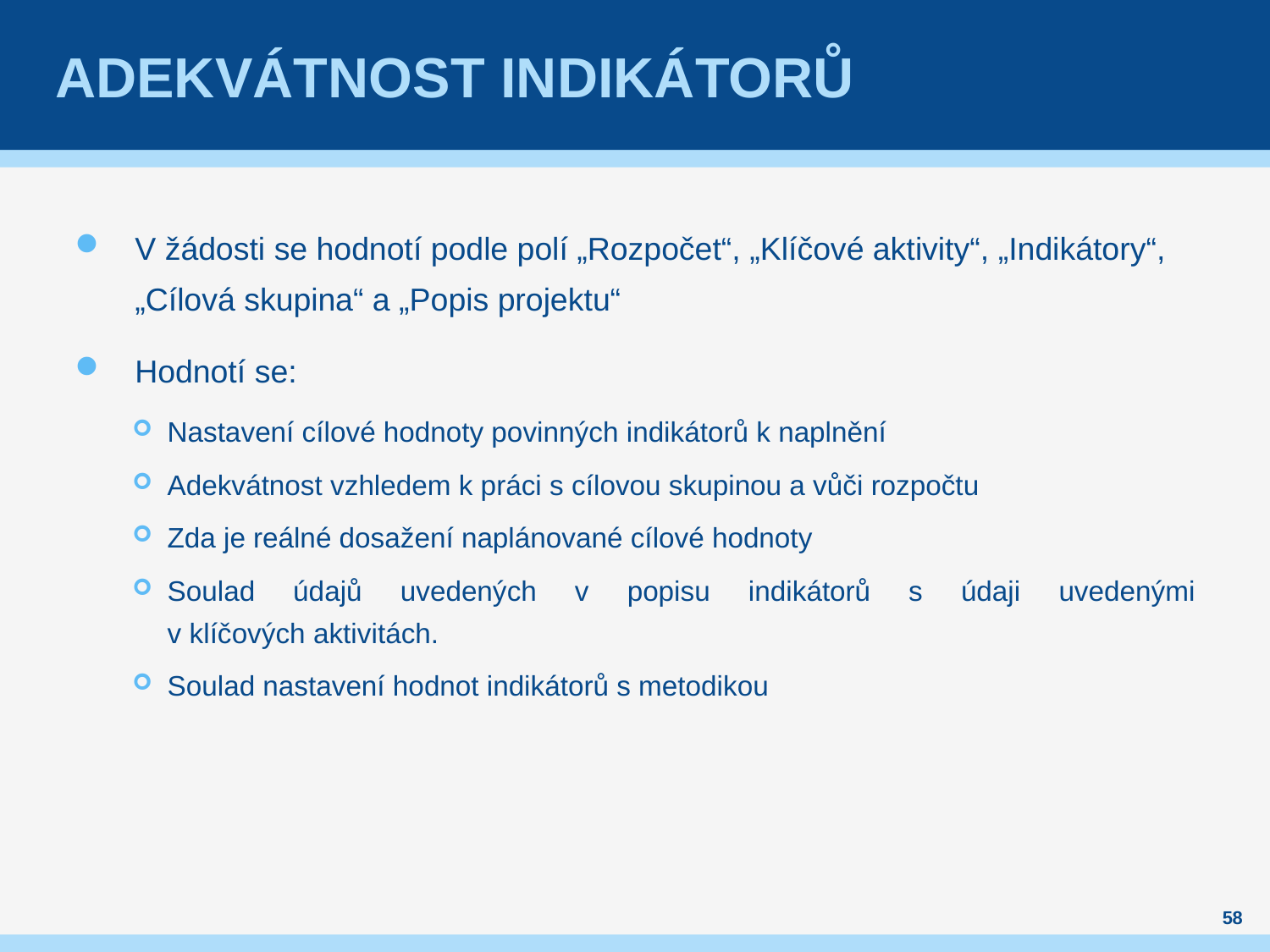

# Adekvátnost indikátorů
V žádosti se hodnotí podle polí „Rozpočet“, „Klíčové aktivity“, „Indikátory“, „Cílová skupina“ a „Popis projektu“
Hodnotí se:
Nastavení cílové hodnoty povinných indikátorů k naplnění
Adekvátnost vzhledem k práci s cílovou skupinou a vůči rozpočtu
Zda je reálné dosažení naplánované cílové hodnoty
Soulad údajů uvedených v popisu indikátorů s údaji uvedenými
v klíčových aktivitách.
Soulad nastavení hodnot indikátorů s metodikou

58